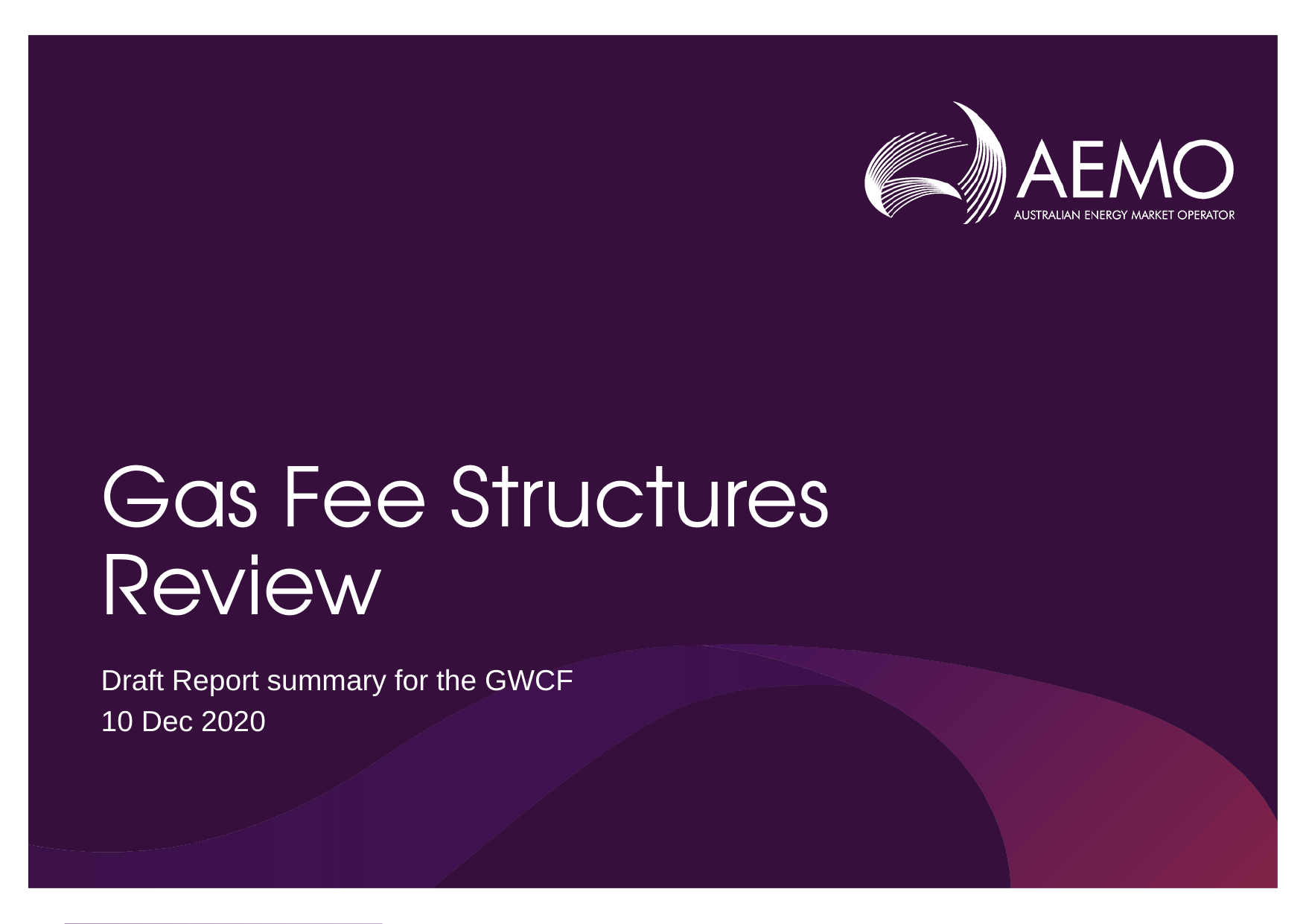

# Gas Fee Structures Review
Draft Report summary for the GWCF
10 Dec 2020